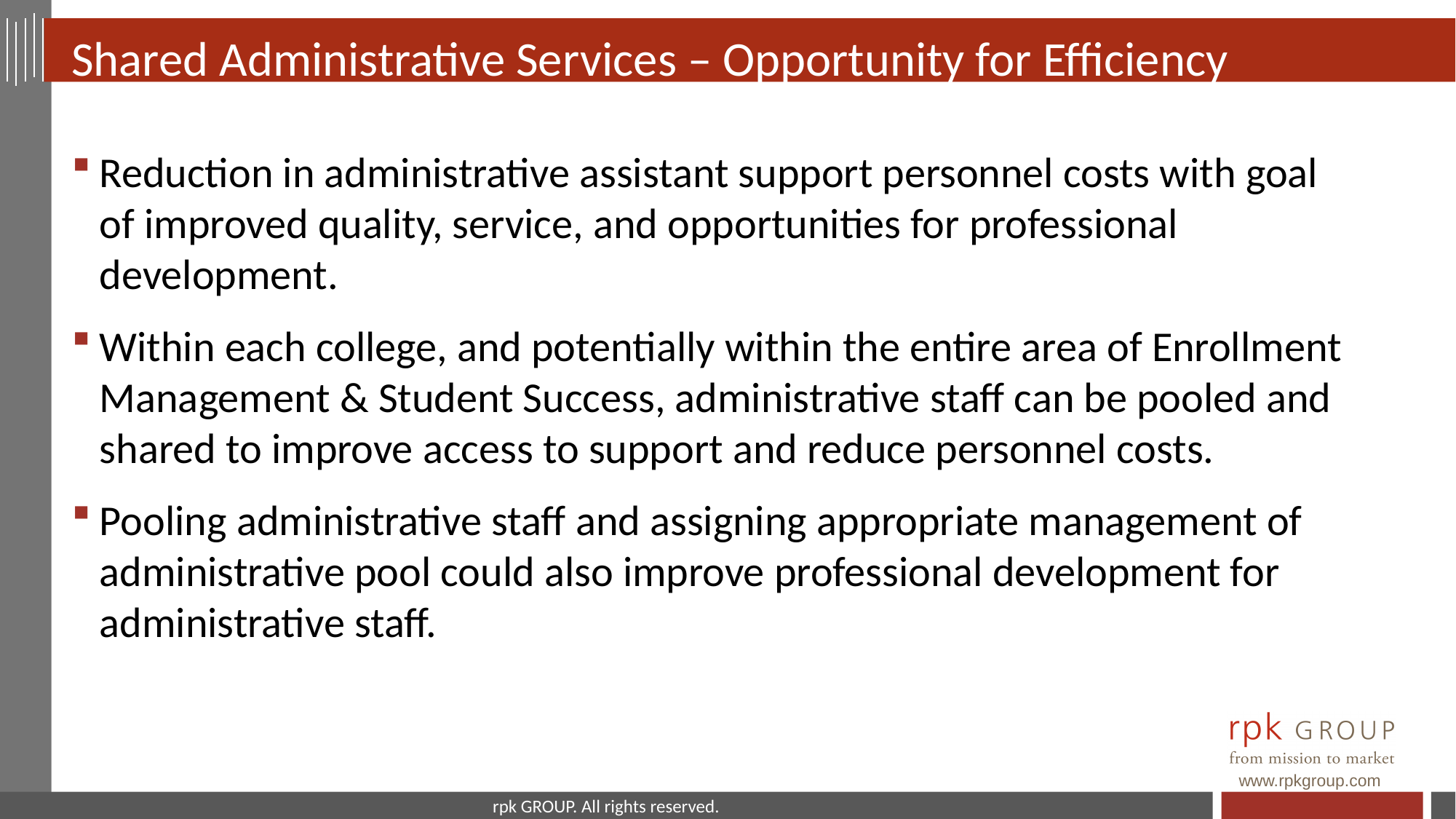

# Shared Administrative Services – Opportunity for Efficiency
Reduction in administrative assistant support personnel costs with goal of improved quality, service, and opportunities for professional development.
Within each college, and potentially within the entire area of Enrollment Management & Student Success, administrative staff can be pooled and shared to improve access to support and reduce personnel costs.
Pooling administrative staff and assigning appropriate management of administrative pool could also improve professional development for administrative staff.